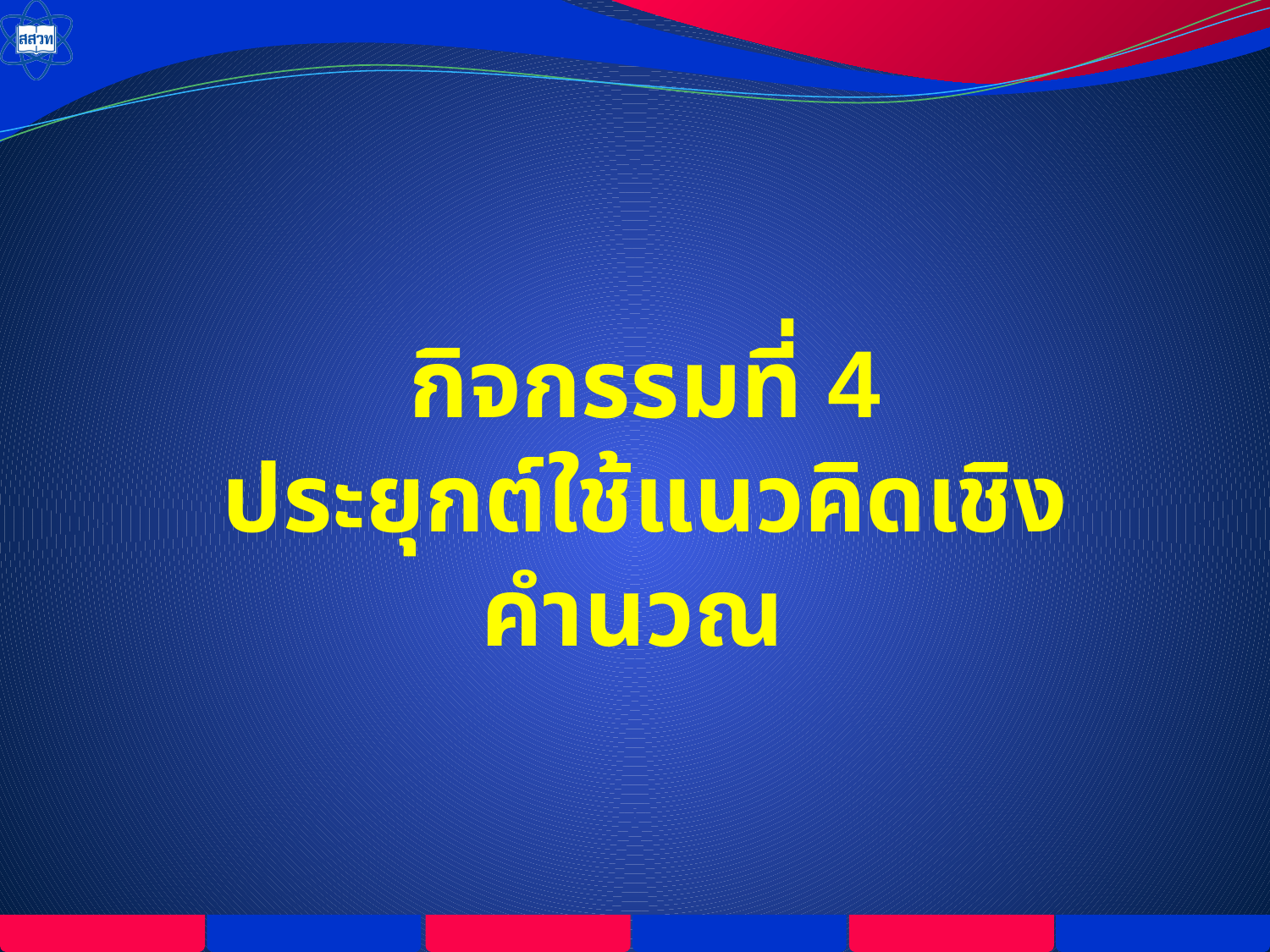

กิจกรรมที่ 4
ประยุกต์ใช้แนวคิดเชิงคำนวณ